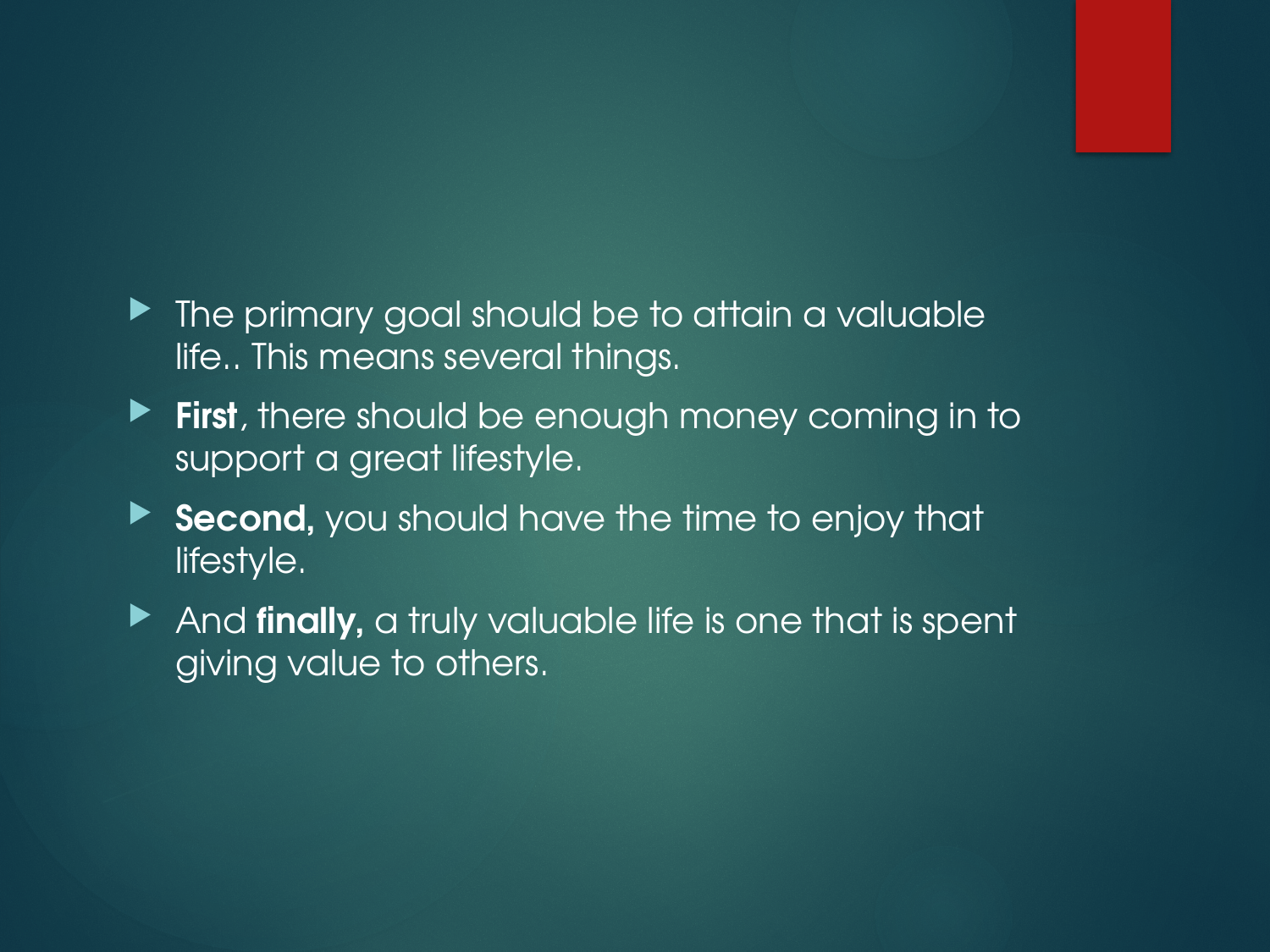

#
The primary goal should be to attain a valuable life.. This means several things.
First, there should be enough money coming in to support a great lifestyle.
Second, you should have the time to enjoy that lifestyle.
And finally, a truly valuable life is one that is spent giving value to others.